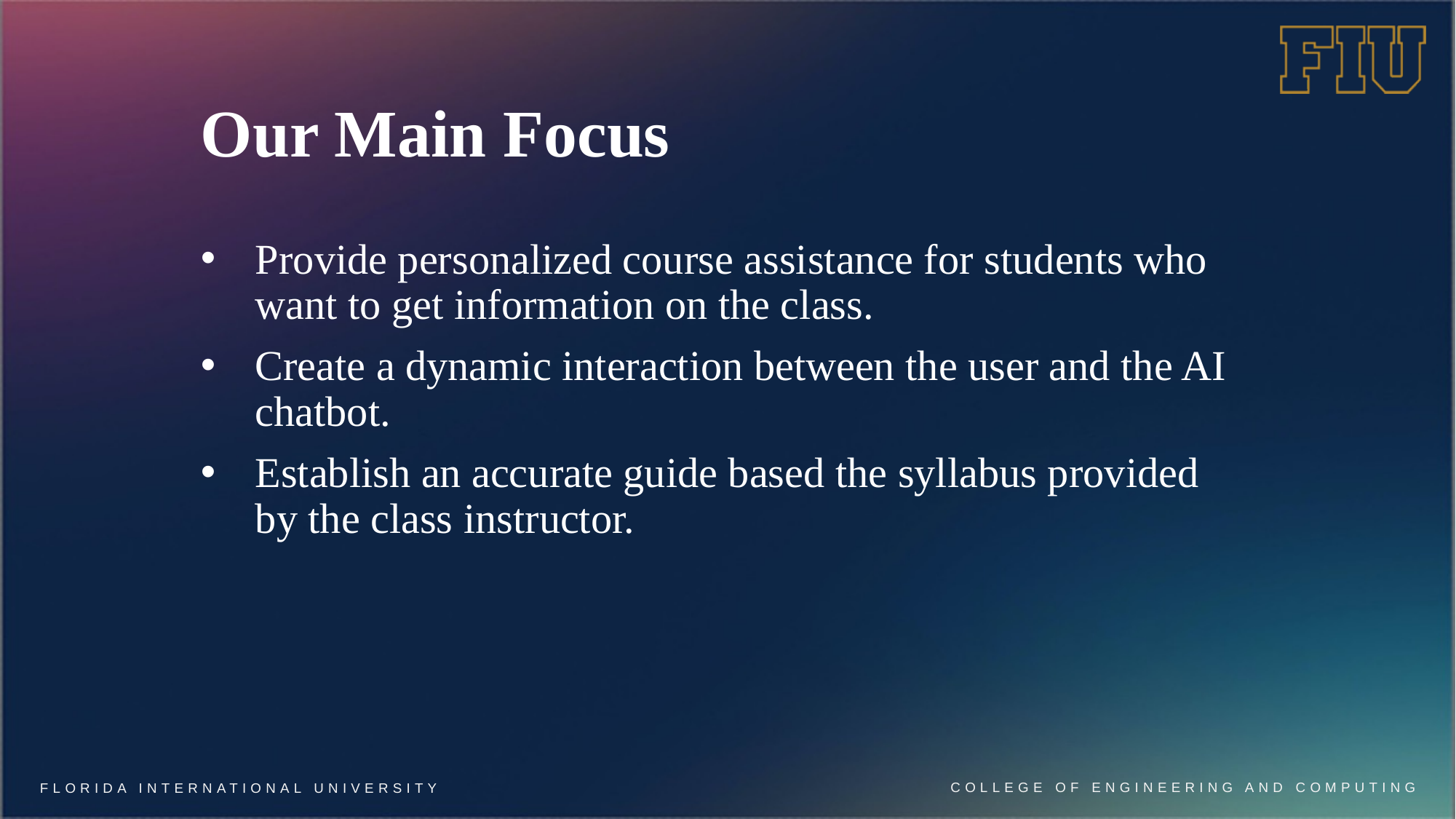

# Our Main Focus
Provide personalized course assistance for students who want to get information on the class.
Create a dynamic interaction between the user and the AI chatbot.
Establish an accurate guide based the syllabus provided by the class instructor.